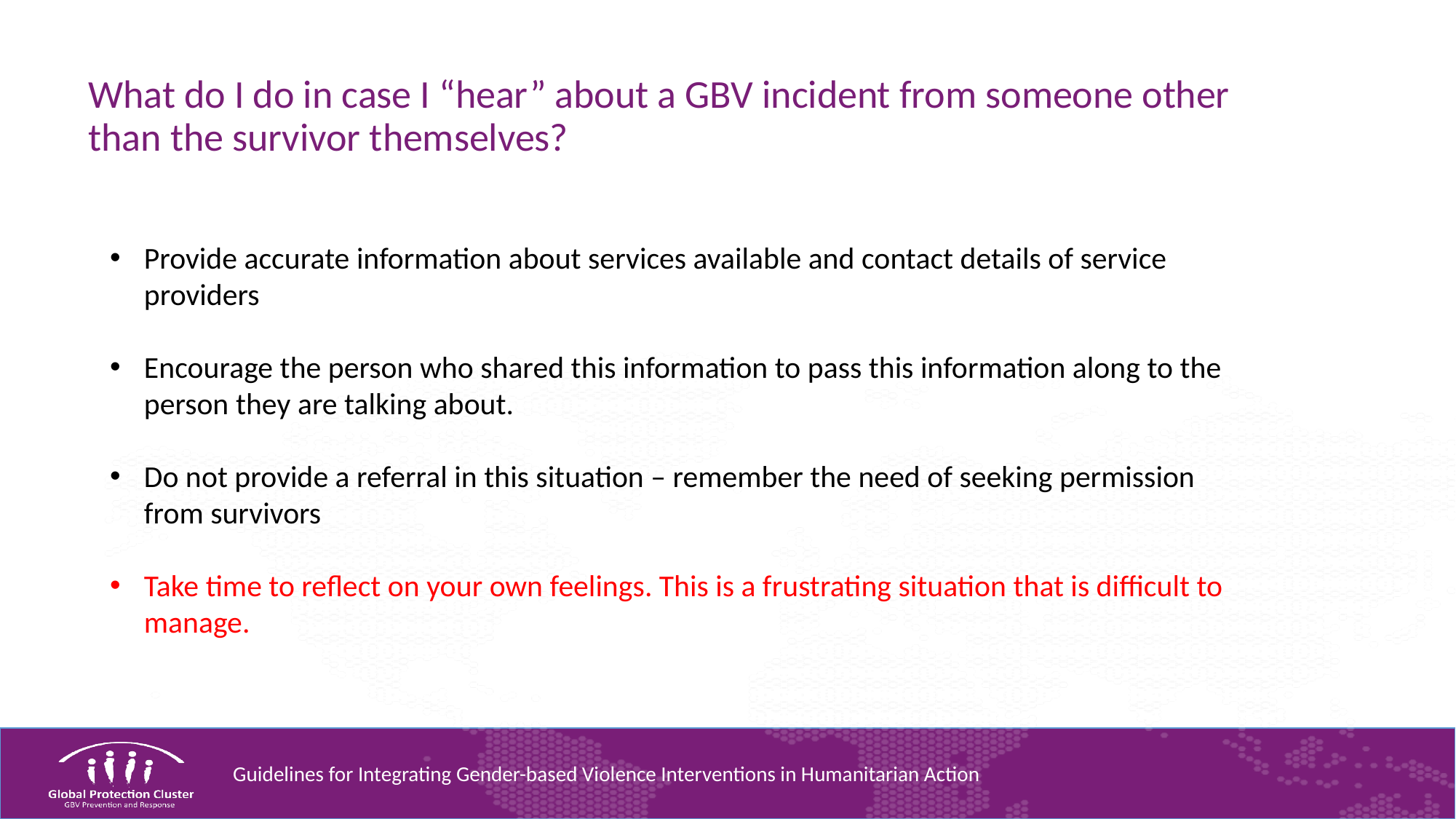

# What do I do in case I “hear” about a GBV incident from someone other than the survivor themselves?
Provide accurate information about services available and contact details of service providers

Encourage the person who shared this information to pass this information along to the person they are talking about.

Do not provide a referral in this situation – remember the need of seeking permission from survivors

Take time to reflect on your own feelings. This is a frustrating situation that is difficult to manage.